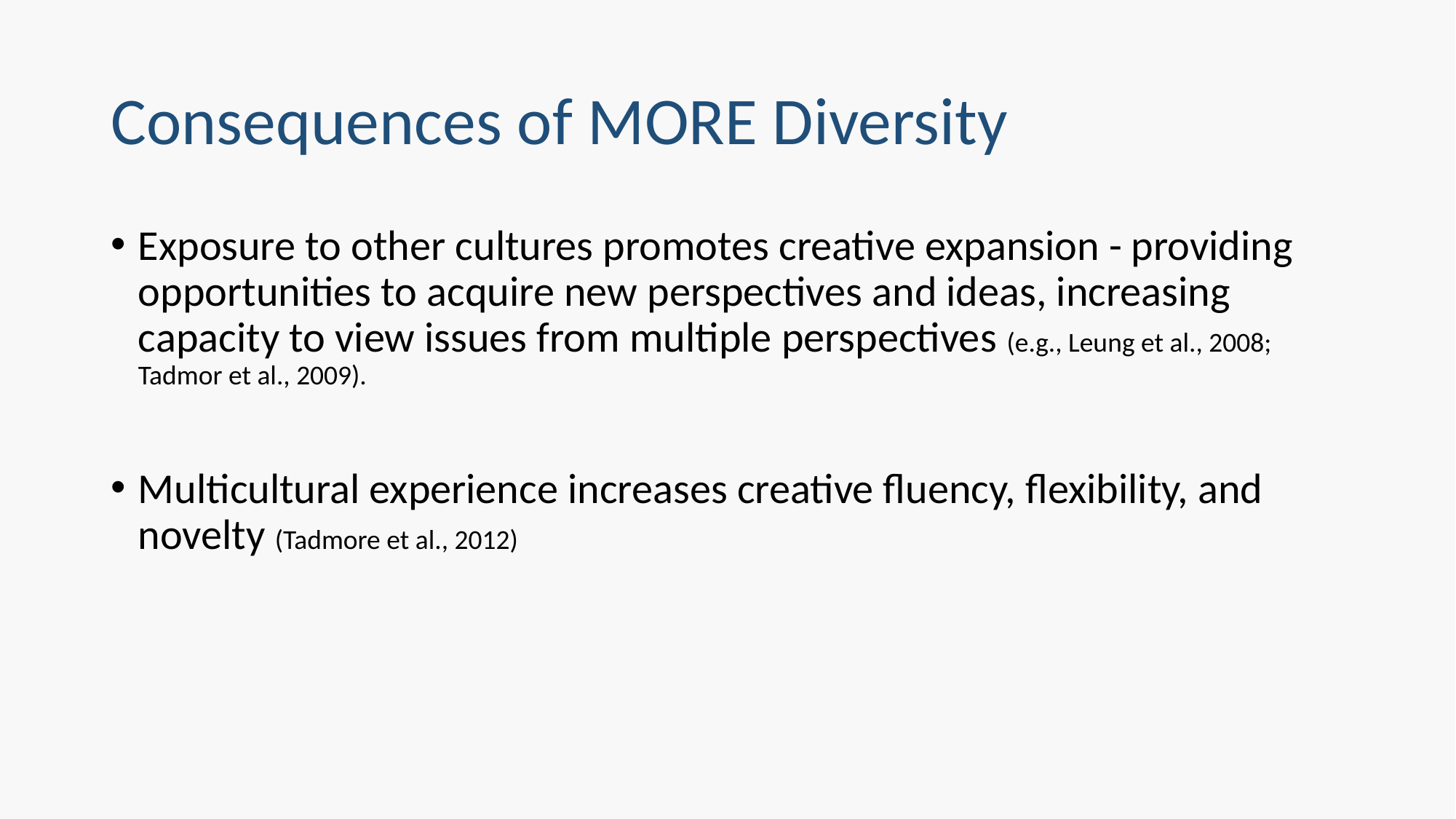

# Consequences of MORE Diversity
Exposure to other cultures promotes creative expansion - providing opportunities to acquire new perspectives and ideas, increasing capacity to view issues from multiple perspectives (e.g., Leung et al., 2008; Tadmor et al., 2009).

Multicultural experience increases creative fluency, flexibility, and novelty (Tadmore et al., 2012)